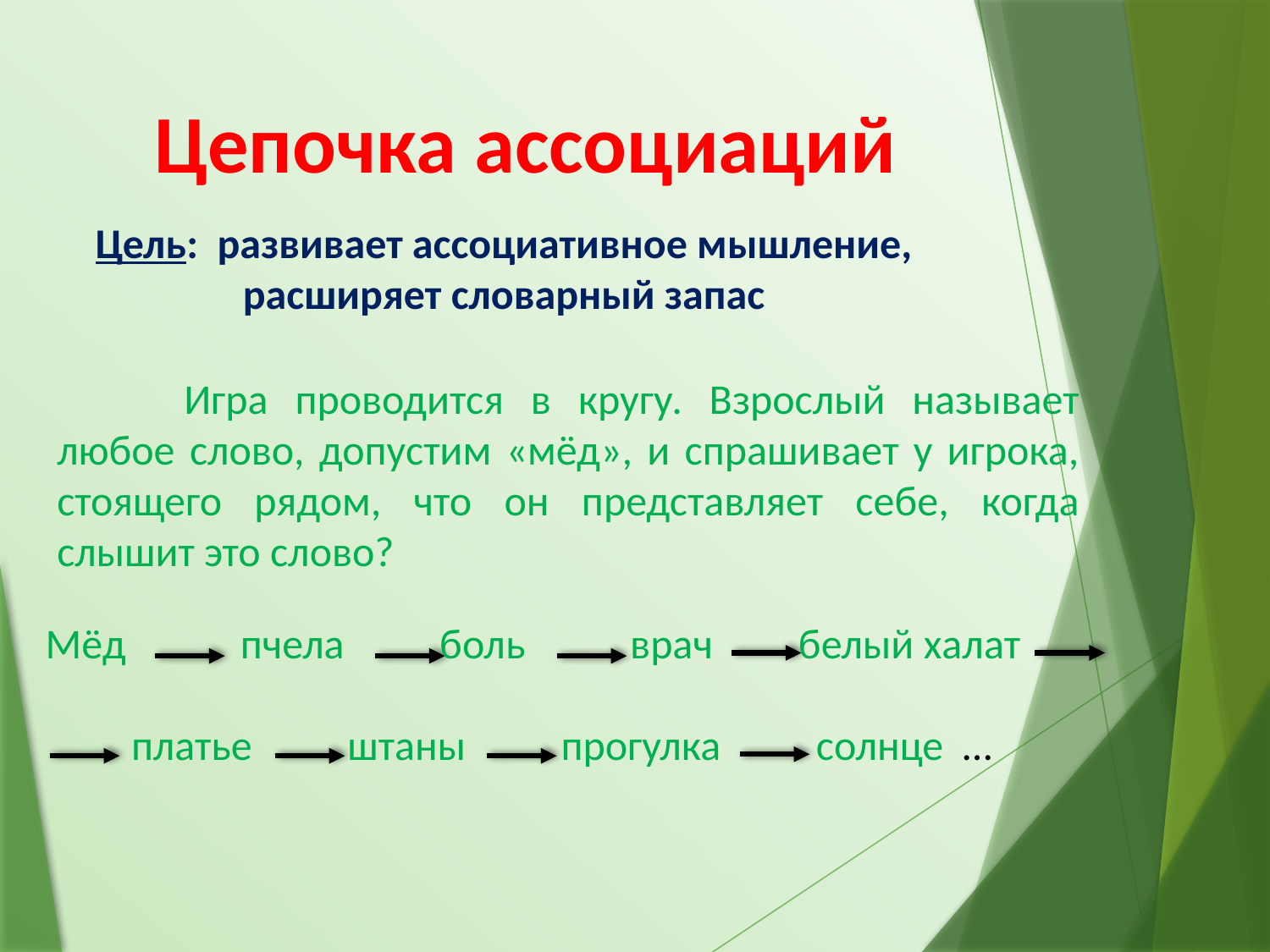

# Цепочка ассоциаций
Цель:  развивает ассоциативное мышление, расширяет словарный запас
	Игра проводится в кругу. Взрослый называет любое слово, допустим «мёд», и спрашивает у игрока, стоящего рядом, что он представляет себе, когда слышит это слово?

Мёд            пчела          боль           врач         белый халат

         платье          штаны          прогулка          солнце  …